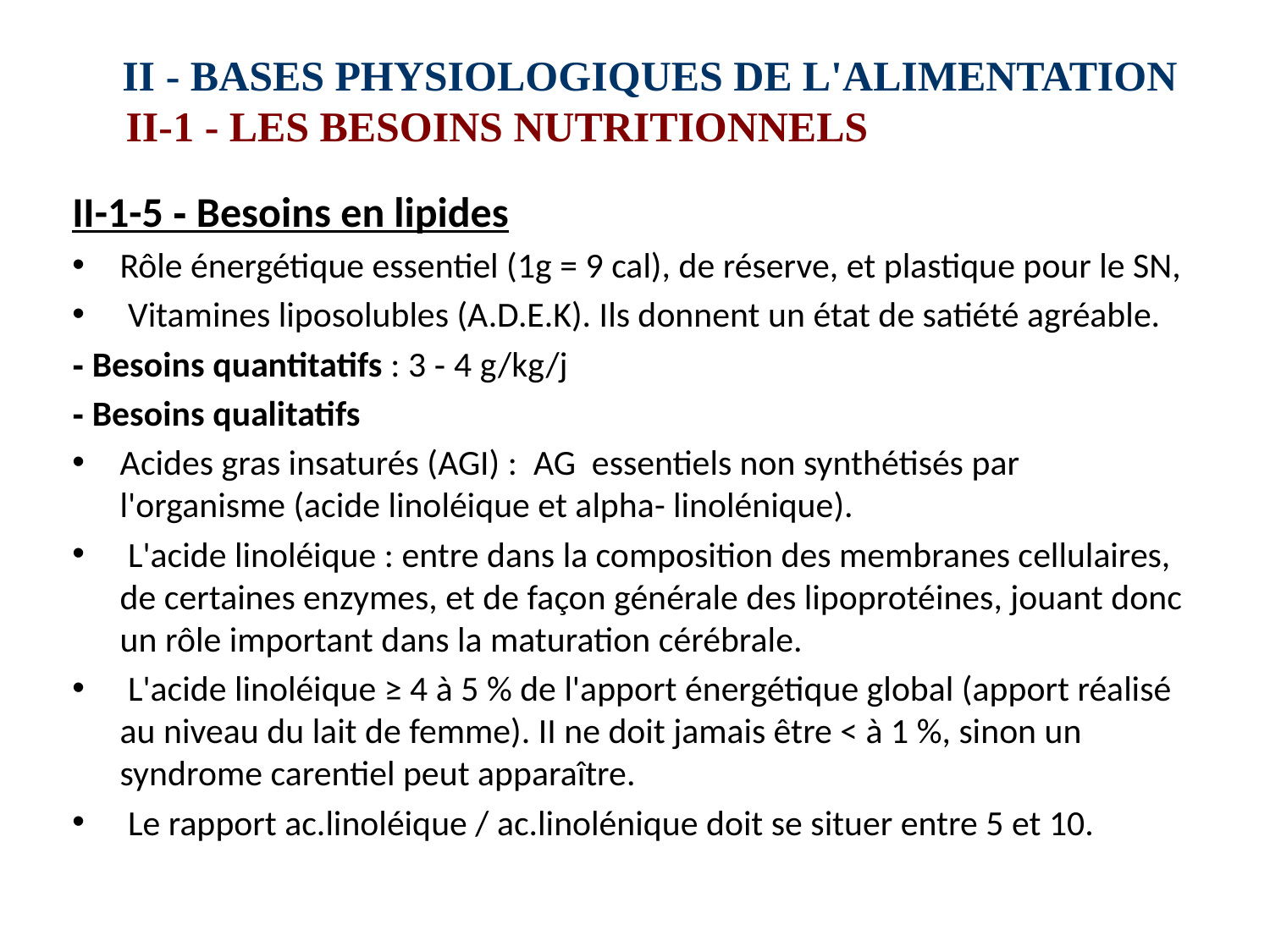

# II ‑ BASES PHYSIOLOGIQUES DE L'ALIMENTATION II-1 ‑ LES BESOINS NUTRITIONNELS
II-1-5 ‑ Besoins en lipides
Rôle énergétique essentiel (1g = 9 cal), de réserve, et plastique pour le SN,
 Vitamines liposolubles (A.D.E.K). Ils donnent un état de satiété agréable.
‑ Besoins quantitatifs : 3 ‑ 4 g/kg/j
‑ Besoins qualitatifs
Acides gras insaturés (AGI) :  AG  essentiels non synthétisés par l'organisme (acide linoléique et alpha- linolénique).
 L'acide linoléique : entre dans la composition des membranes cellulaires, de certaines enzymes, et de façon générale des lipoprotéines, jouant donc un rôle important dans la maturation cérébrale.
 L'acide linoléique ≥ 4 à 5 % de l'apport énergétique global (apport réalisé au niveau du lait de femme). II ne doit jamais être < à 1 %, sinon un syndrome carentiel peut apparaître.
 Le rapport ac.linoléique / ac.linolénique doit se situer entre 5 et 10.